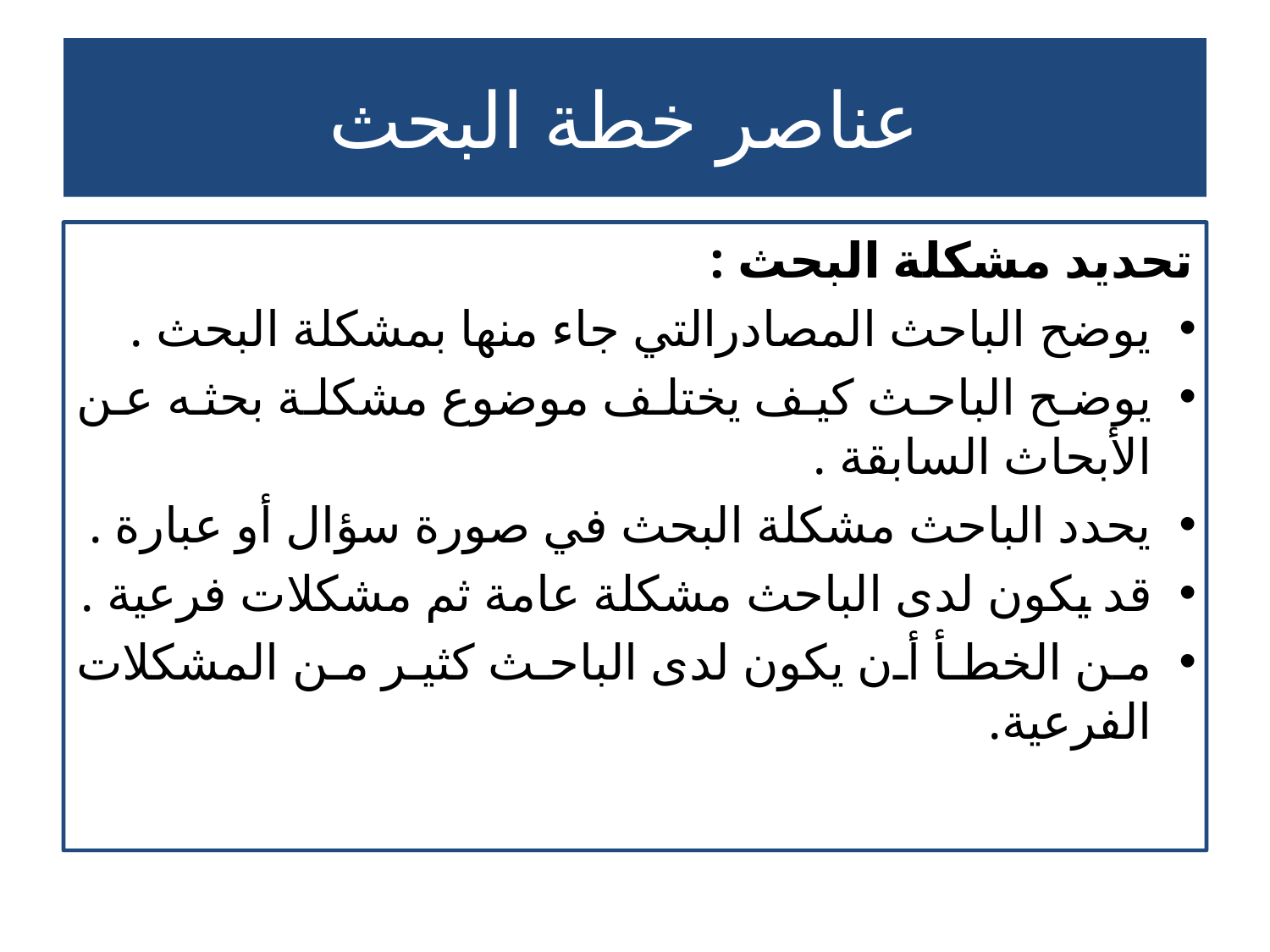

# عناصر خطة البحث
تحديد مشكلة البحث :
يوضح الباحث المصادرالتي جاء منها بمشكلة البحث .
يوضح الباحث كيف يختلف موضوع مشكلة بحثه عن الأبحاث السابقة .
يحدد الباحث مشكلة البحث في صورة سؤال أو عبارة .
قد يكون لدى الباحث مشكلة عامة ثم مشكلات فرعية .
من الخطأ أن يكون لدى الباحث كثير من المشكلات الفرعية.